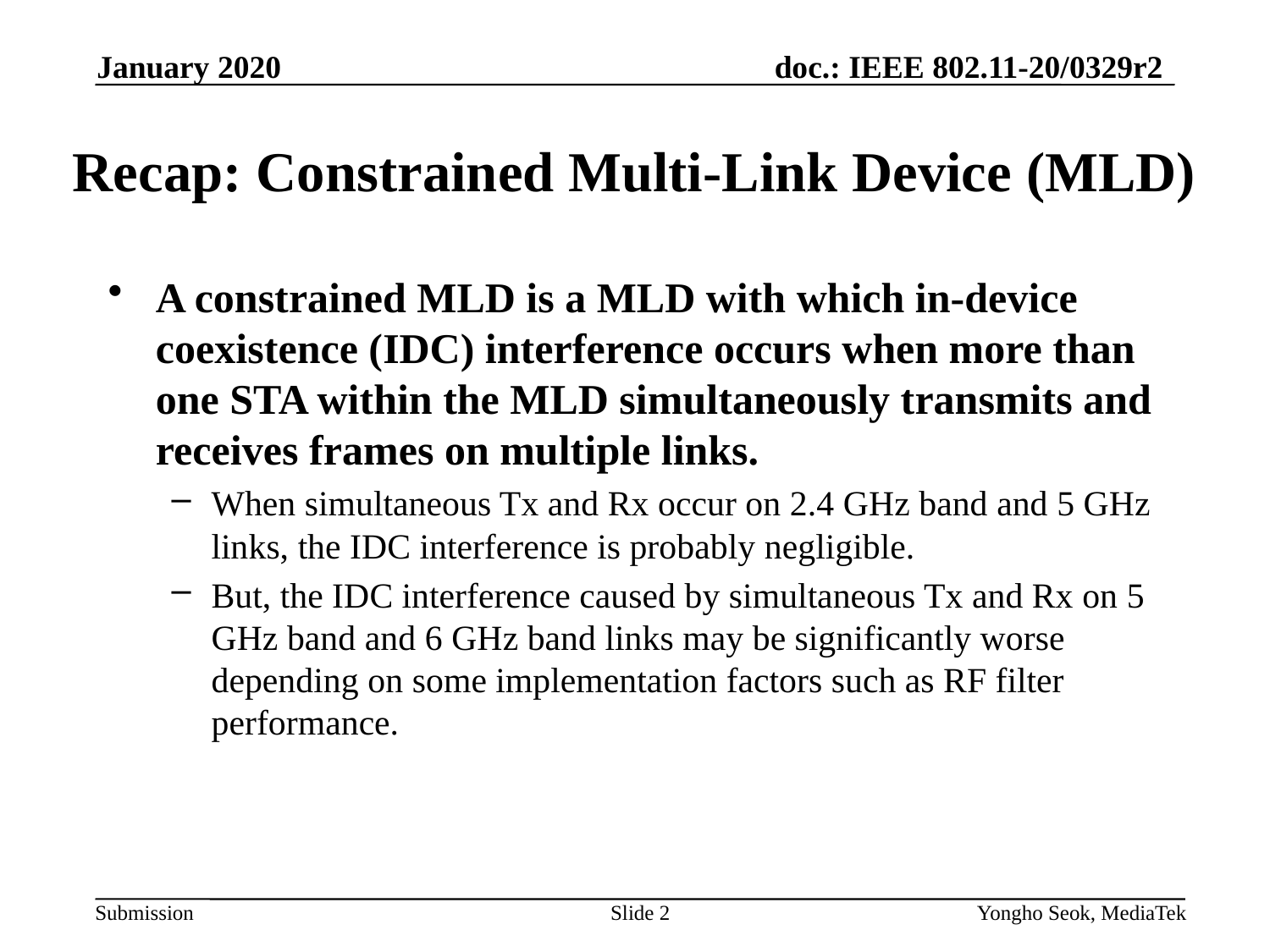

January 2020
# Recap: Constrained Multi-Link Device (MLD)
A constrained MLD is a MLD with which in-device coexistence (IDC) interference occurs when more than one STA within the MLD simultaneously transmits and receives frames on multiple links.
When simultaneous Tx and Rx occur on 2.4 GHz band and 5 GHz links, the IDC interference is probably negligible.
But, the IDC interference caused by simultaneous Tx and Rx on 5 GHz band and 6 GHz band links may be significantly worse depending on some implementation factors such as RF filter performance.
Slide 2
Yongho Seok, MediaTek